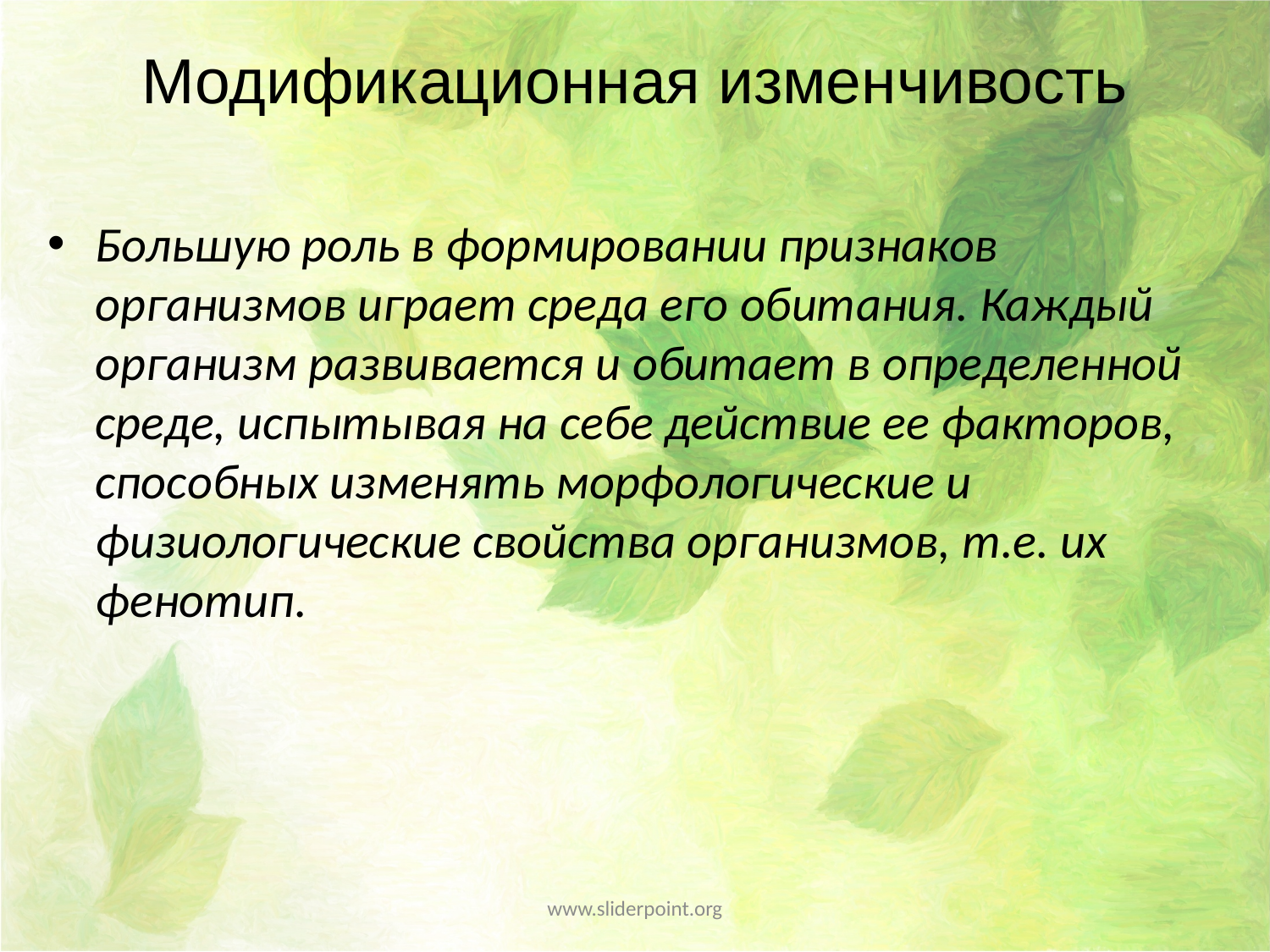

# Модификационная изменчивость
Большую роль в формировании признаков организмов играет среда его обитания. Каждый организм развивается и обитает в определенной среде, испытывая на себе действие ее факторов, способных изменять морфологические и физиологические свойства организмов, т.е. их фенотип.

www.sliderpoint.org